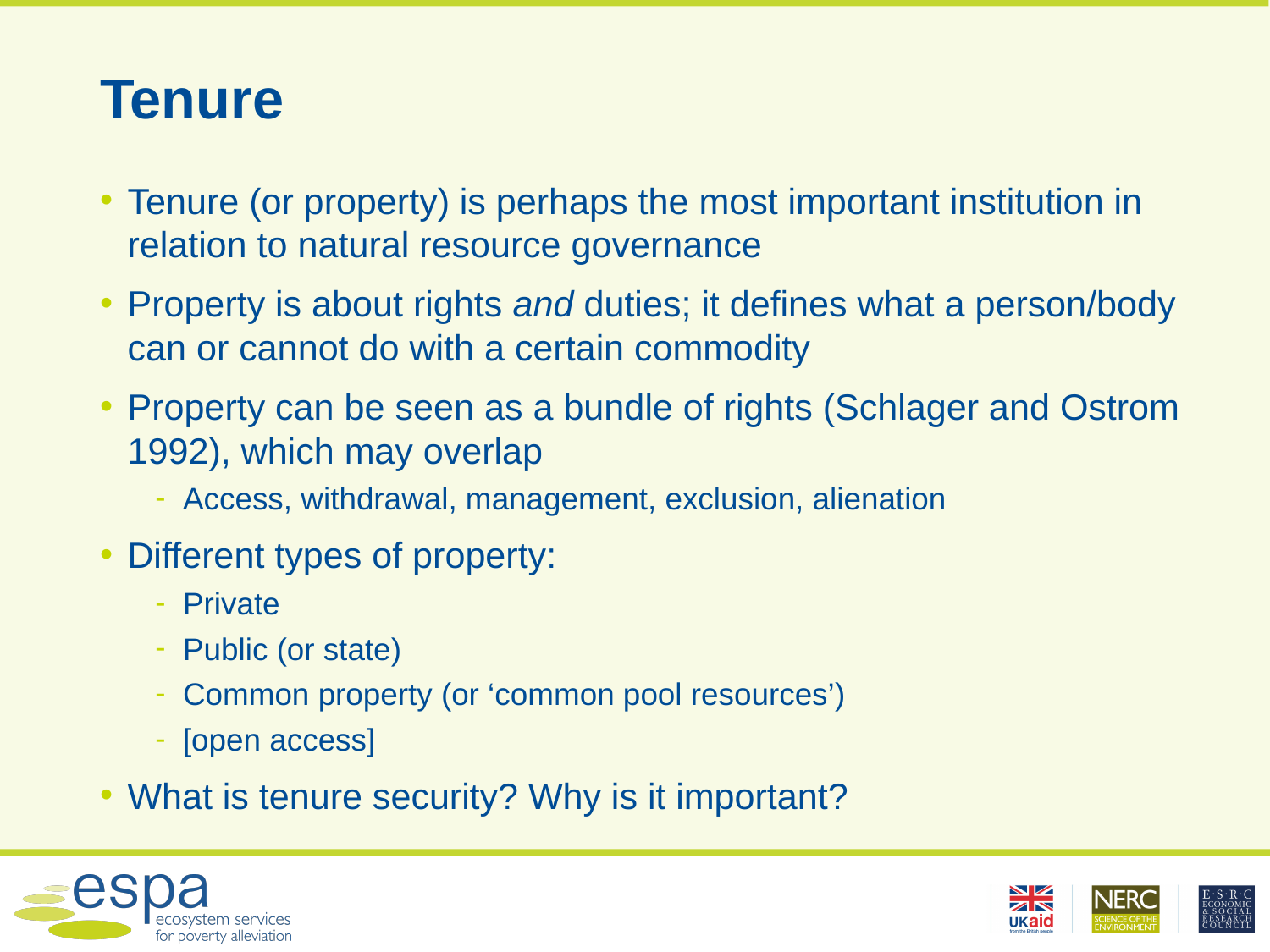

# Tenure
Tenure (or property) is perhaps the most important institution in relation to natural resource governance
Property is about rights and duties; it defines what a person/body can or cannot do with a certain commodity
Property can be seen as a bundle of rights (Schlager and Ostrom 1992), which may overlap
Access, withdrawal, management, exclusion, alienation
Different types of property:
Private
Public (or state)
Common property (or ‘common pool resources’)
[open access]
What is tenure security? Why is it important?